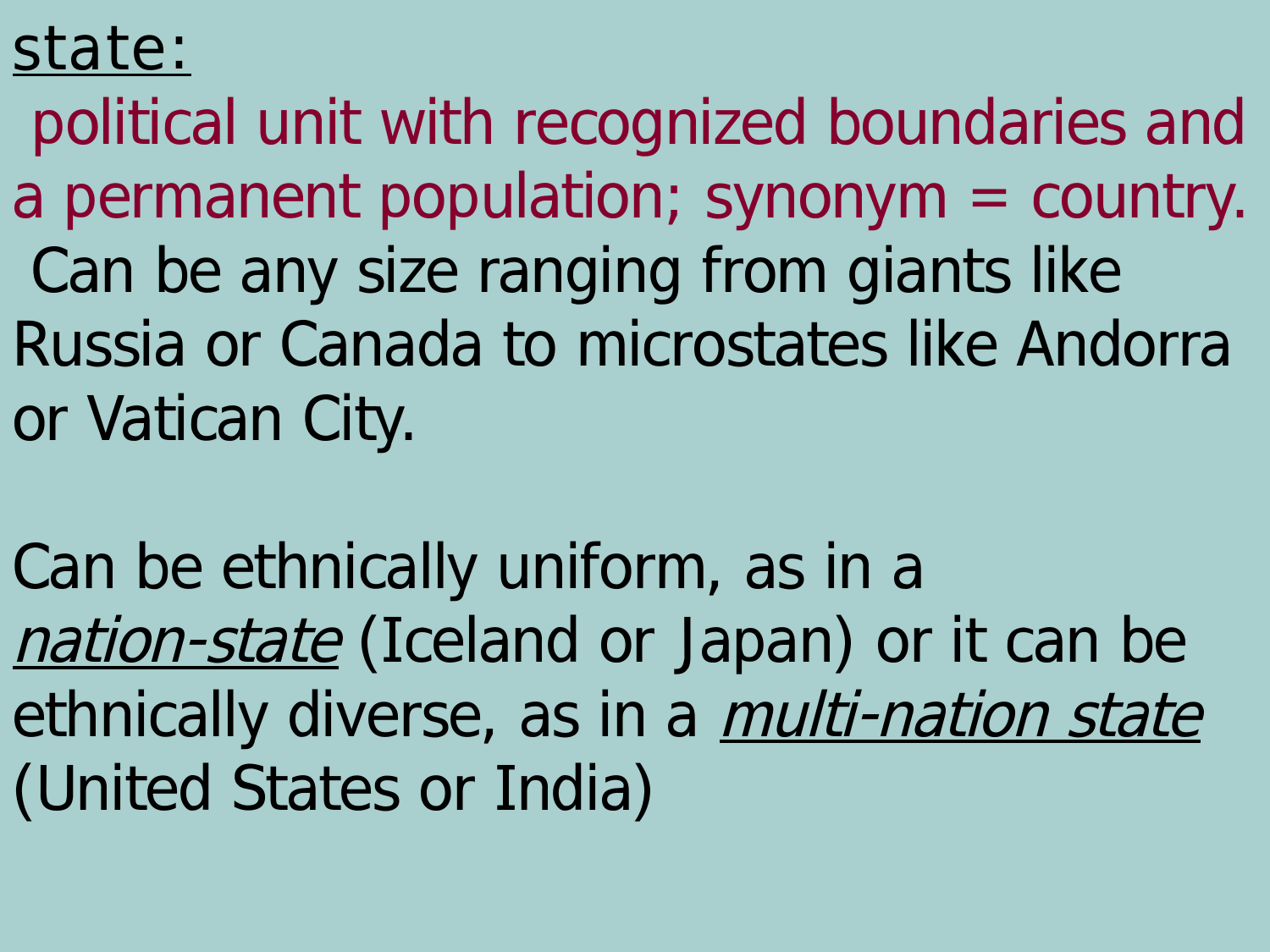

# state: political unit with recognized boundaries and a permanent population; synonym = country.  Can be any size ranging from giants like Russia or Canada to microstates like Andorra or Vatican City. Can be ethnically uniform, as in a nation-state (Iceland or Japan) or it can be ethnically diverse, as in a multi-nation state (United States or India)